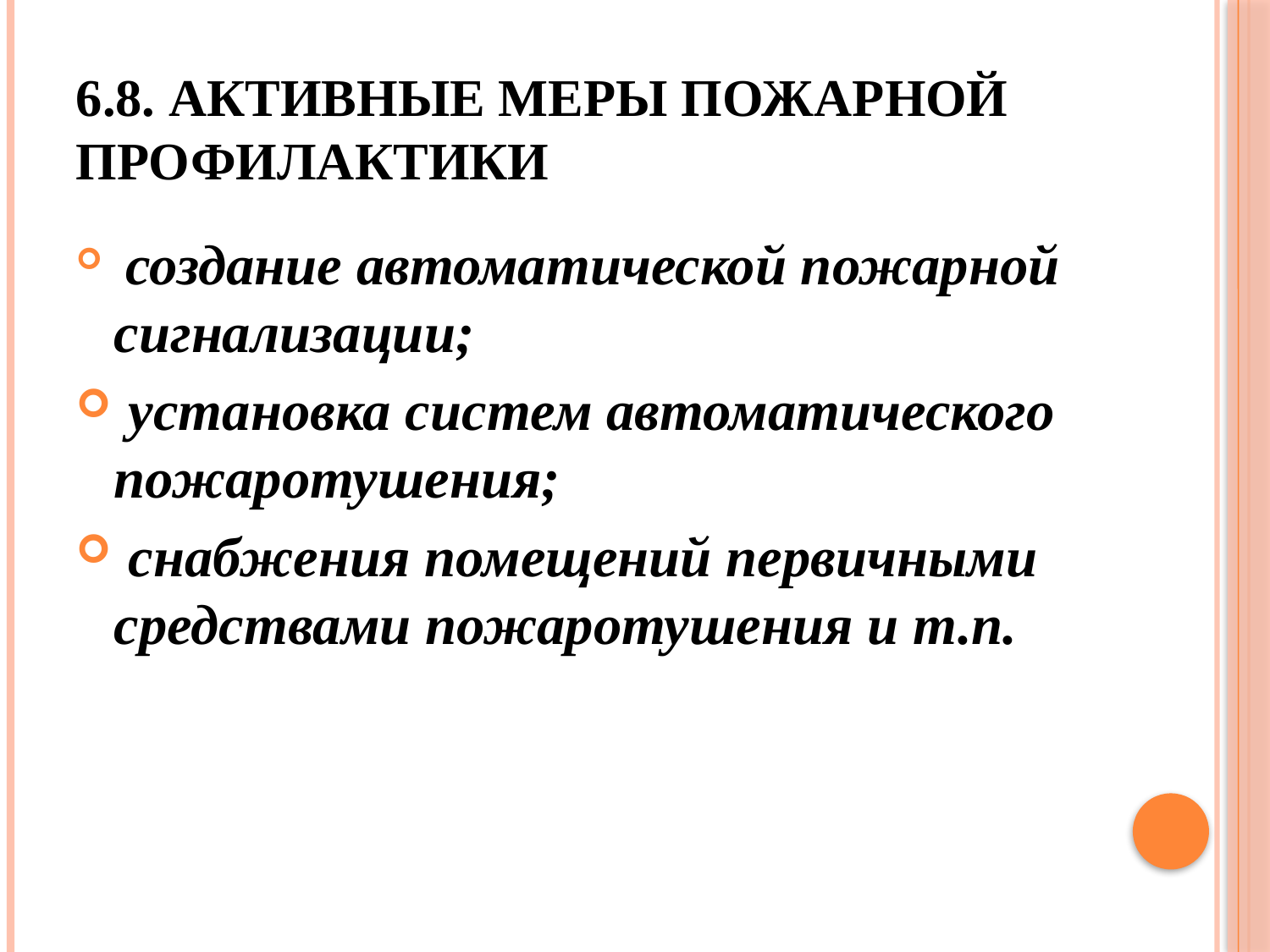

# 6.8. Активные меры пожарной профилактики
 создание автоматической пожарной сигнализации;
 установка систем автоматического пожаротушения;
 снабжения помещений первичными средствами пожаротушения и т.п.